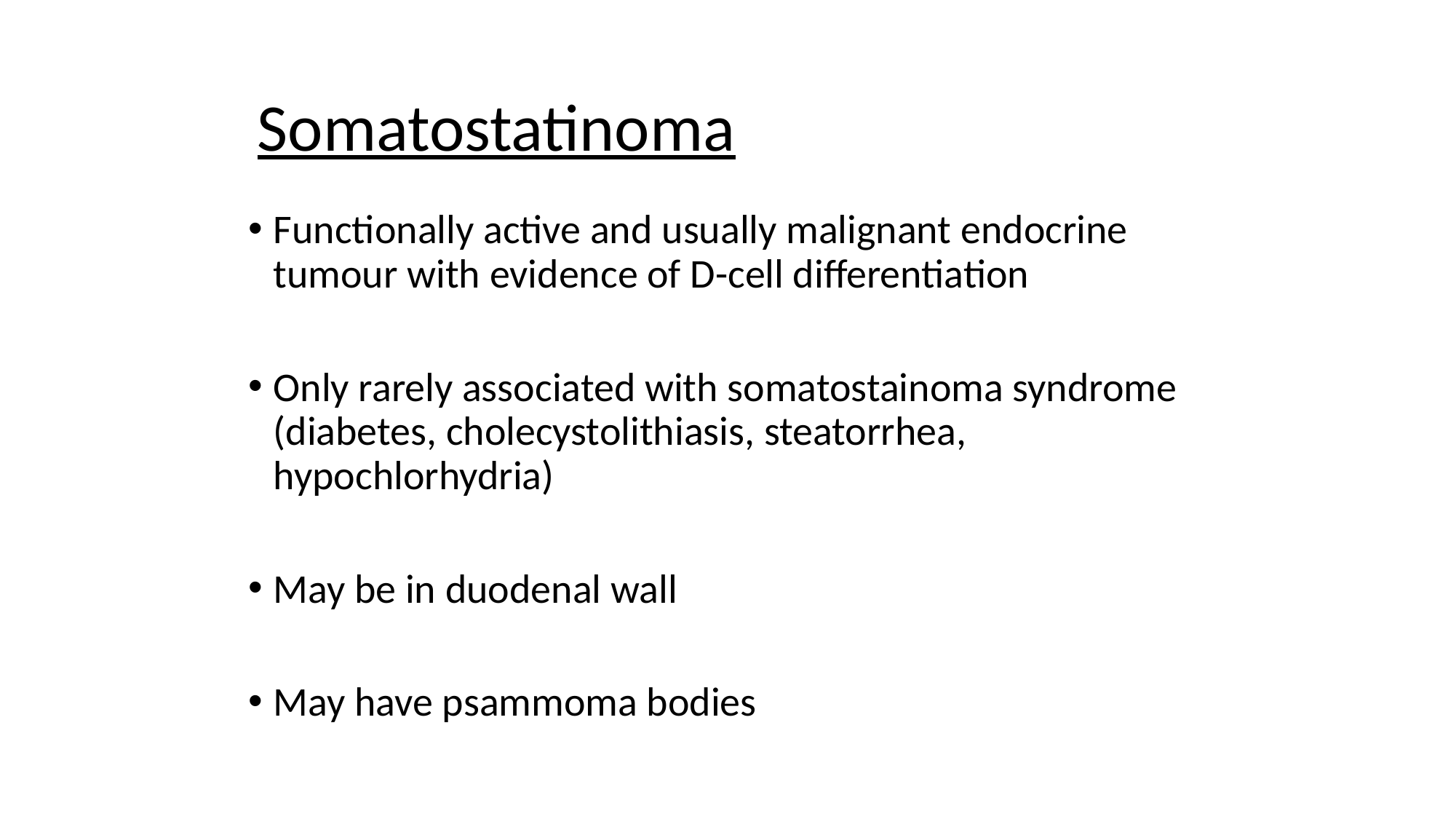

# Somatostatinoma
Functionally active and usually malignant endocrine tumour with evidence of D-cell differentiation

Only rarely associated with somatostainoma syndrome (diabetes, cholecystolithiasis, steatorrhea, hypochlorhydria)

May be in duodenal wall

May have psammoma bodies